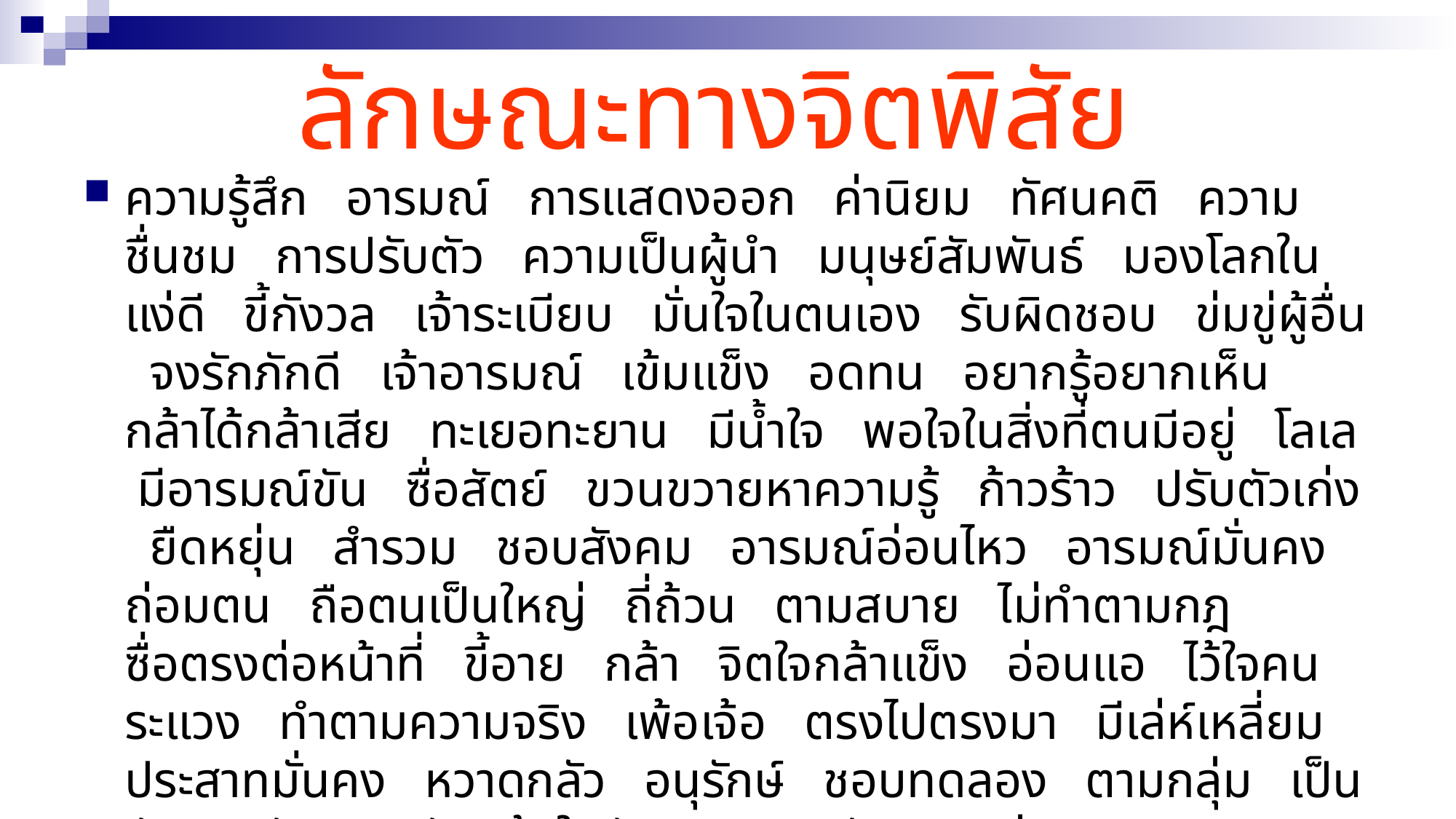

# ลักษณะทางจิตพิสัย
ความรู้สึก   อารมณ์   การแสดงออก   ค่านิยม   ทัศนคติ   ความชื่นชม   การปรับตัว   ความเป็นผู้นำ   มนุษย์สัมพันธ์   มองโลกในแง่ดี   ขี้กังวล   เจ้าระเบียบ   มั่นใจในตนเอง   รับผิดชอบ   ข่มขู่ผู้อื่น   จงรักภักดี   เจ้าอารมณ์   เข้มแข็ง   อดทน   อยากรู้อยากเห็น   กล้าได้กล้าเสีย   ทะเยอทะยาน   มีน้ำใจ   พอใจในสิ่งที่ตนมีอยู่   โลเล   มีอารมณ์ขัน   ซื่อสัตย์   ขวนขวายหาความรู้   ก้าวร้าว   ปรับตัวเก่ง   ยืดหยุ่น   สำรวม   ชอบสังคม   อารมณ์อ่อนไหว   อารมณ์มั่นคง   ถ่อมตน   ถือตนเป็นใหญ่   ถี่ถ้วน   ตามสบาย   ไม่ทำตามกฎ   ซื่อตรงต่อหน้าที่   ขี้อาย   กล้า   จิตใจกล้าแข็ง   อ่อนแอ   ไว้ใจคน  ระแวง   ทำตามความจริง   เพ้อเจ้อ   ตรงไปตรงมา   มีเล่ห์เหลี่ยม  ประสาทมั่นคง   หวาดกลัว   อนุรักษ์   ชอบทดลอง   ตามกลุ่ม   เป็นตัวของตัวเอง   ขัดแย้งในตัว   ควบคุมตัวเอง   ผ่อนคลาย   เคร่งเครียด   ใฝ่สัมฤทธิ์สูง   ข่มคนอื่น   ยกย่องผู้อื่น  ชอบการเปลี่ยนแปลง   ชอบอิสระ   มีไมตรีกับผู้อื่น   ชอบคบเพื่อนต่างเพศ   เข้าใจตนเองและผู้อื่น ชอบช่วยเหลือผู้อื่น   กล้าเสี่ยง   วิตกกังวล   เข้าสังคม   ลังเล   คิดในแง่บวก   เมตตากรุณา